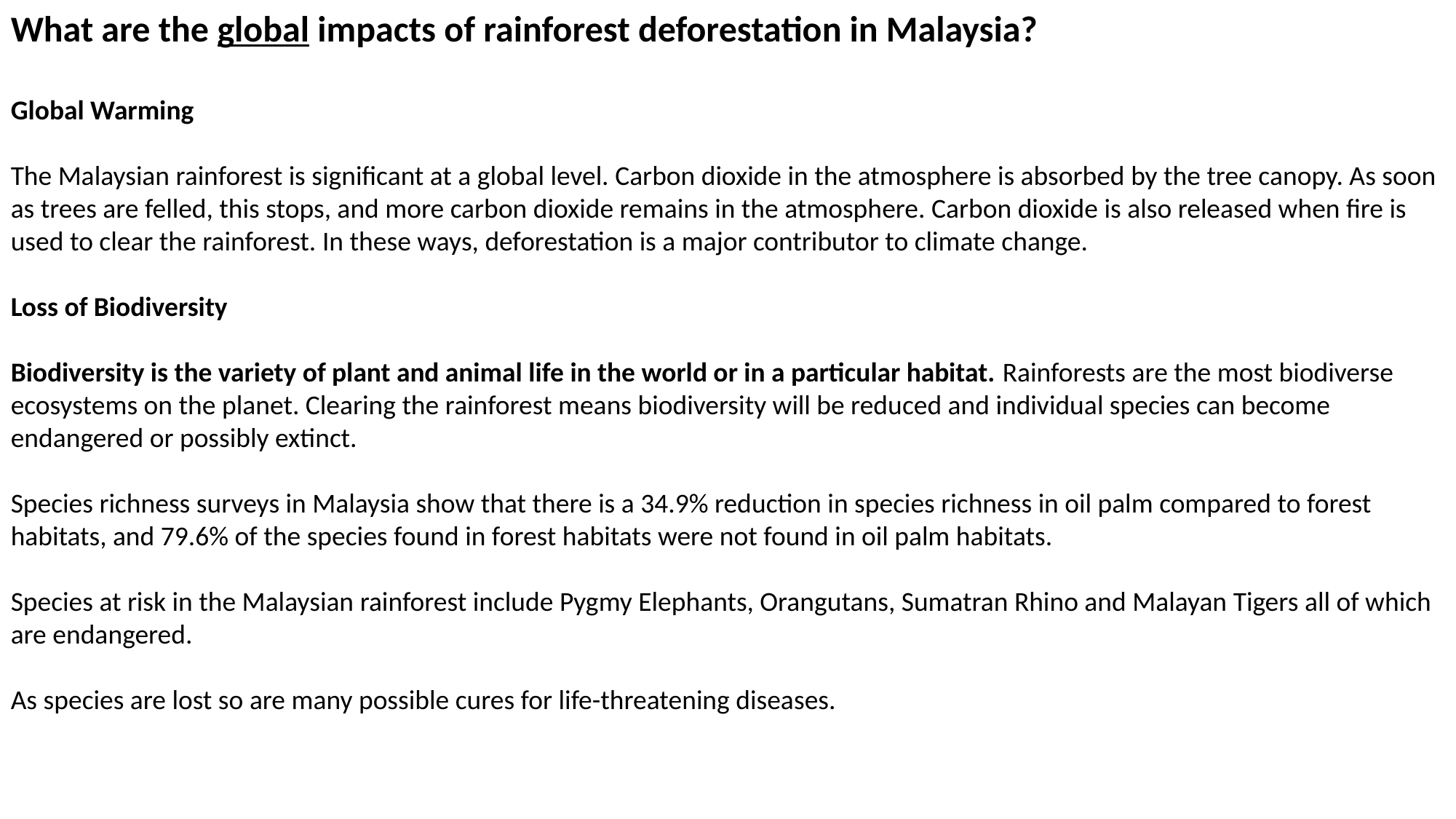

What are the global impacts of rainforest deforestation in Malaysia?

Global Warming

The Malaysian rainforest is significant at a global level. Carbon dioxide in the atmosphere is absorbed by the tree canopy. As soon as trees are felled, this stops, and more carbon dioxide remains in the atmosphere. Carbon dioxide is also released when fire is used to clear the rainforest. In these ways, deforestation is a major contributor to climate change.

Loss of Biodiversity

Biodiversity is the variety of plant and animal life in the world or in a particular habitat. Rainforests are the most biodiverse ecosystems on the planet. Clearing the rainforest means biodiversity will be reduced and individual species can become endangered or possibly extinct.

Species richness surveys in Malaysia show that there is a 34.9% reduction in species richness in oil palm compared to forest habitats, and 79.6% of the species found in forest habitats were not found in oil palm habitats.

Species at risk in the Malaysian rainforest include Pygmy Elephants, Orangutans, Sumatran Rhino and Malayan Tigers all of which are endangered.

As species are lost so are many possible cures for life-threatening diseases.